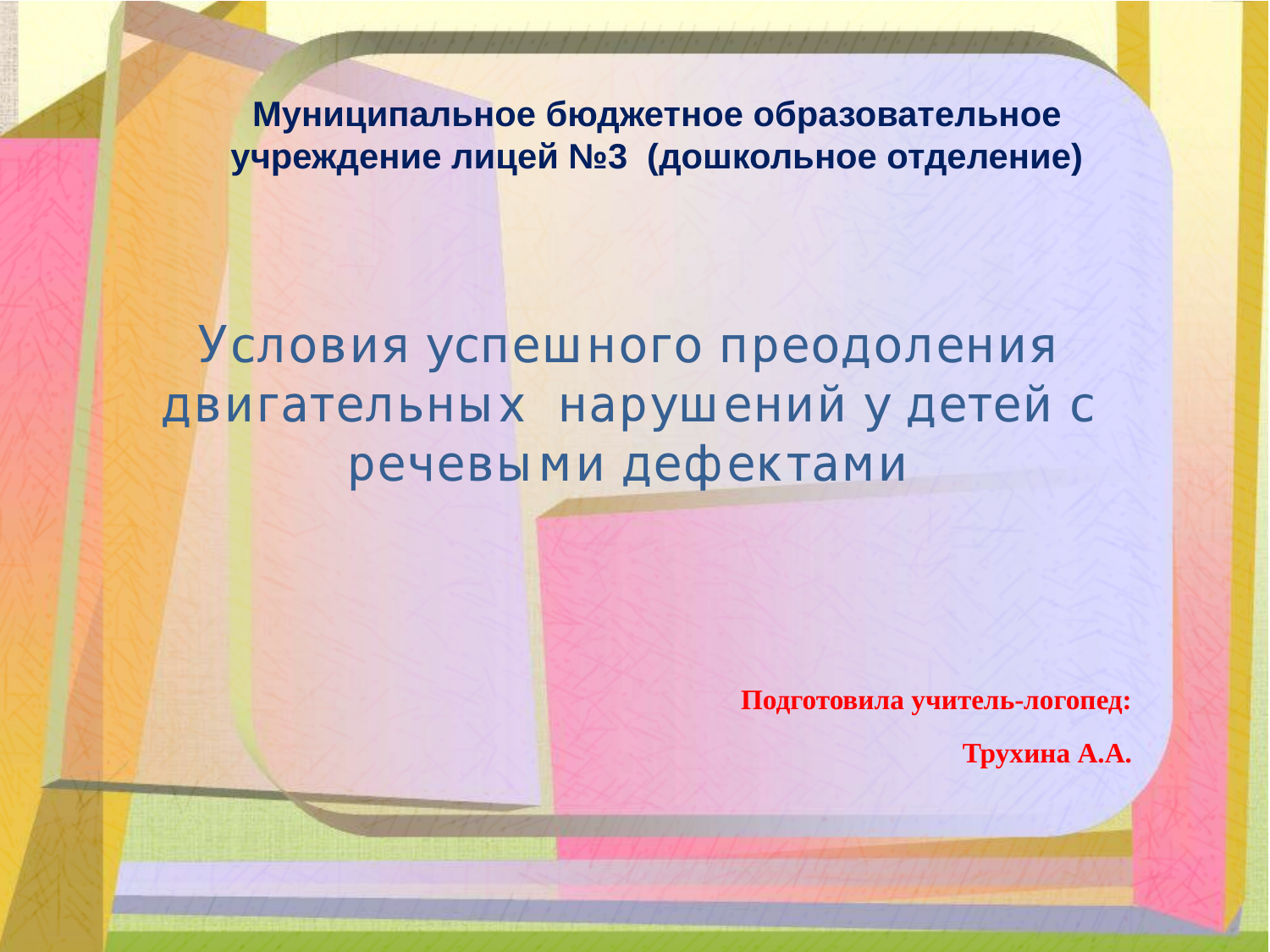

# Муниципальное бюджетное образовательное учреждение лицей №3  (дошкольное отделение)
Условия успешного преодоления двигательных  нарушений у детей с речевыми дефектами
Подготовила учитель-логопед:

Трухина А.А.